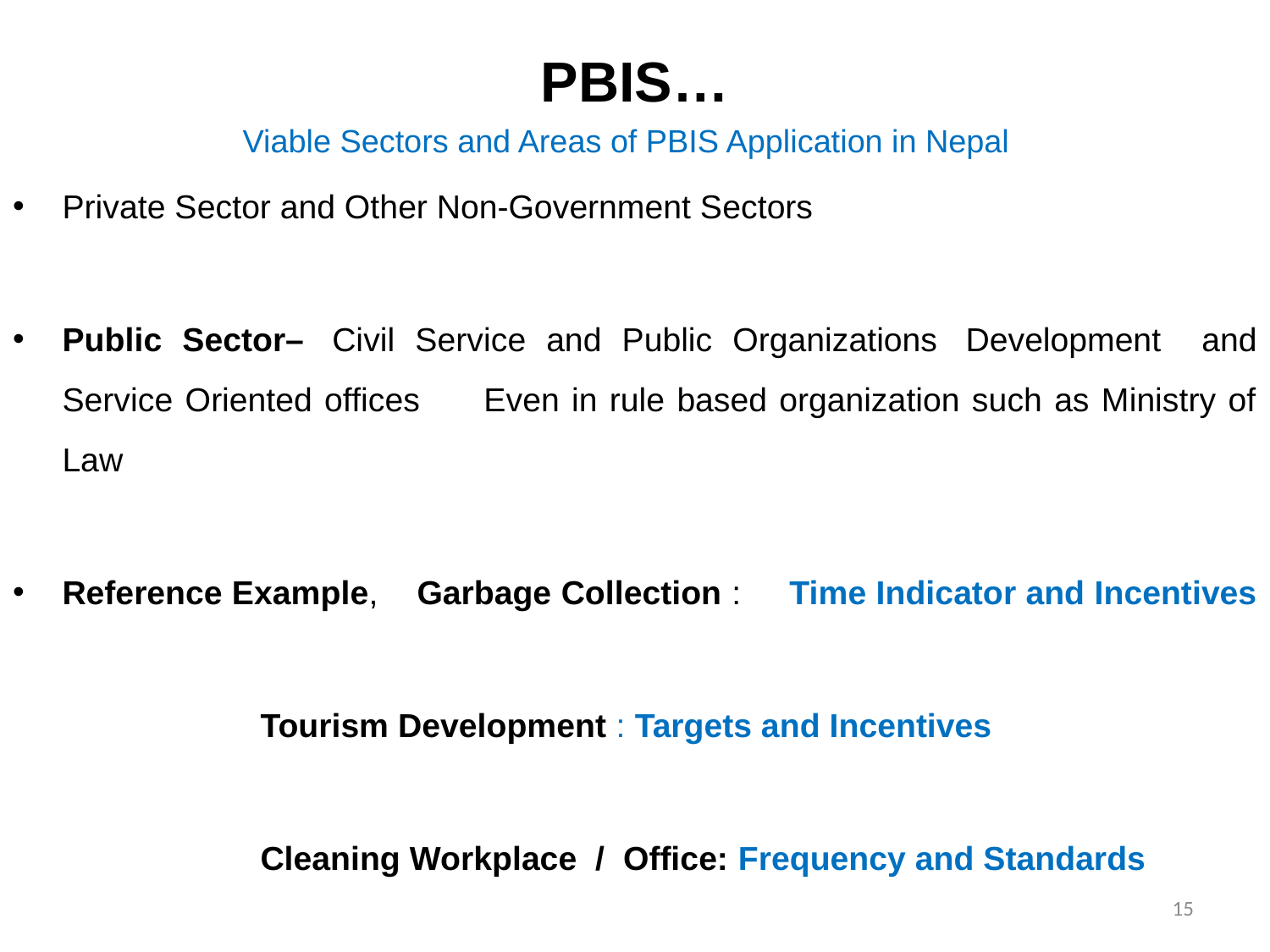

# PBIS…
Viable Sectors and Areas of PBIS Application in Nepal
Private Sector and Other Non-Government Sectors

Public Sector– 	Civil Service and Public Organizations 					Development  and Service Oriented offices 					Even in rule based organization such as Ministry of Law

Reference Example,    Garbage Collection :     Time Indicator and Incentives

			Tourism Development : Targets and Incentives

   			Cleaning Workplace  /  Office: Frequency and Standards

15